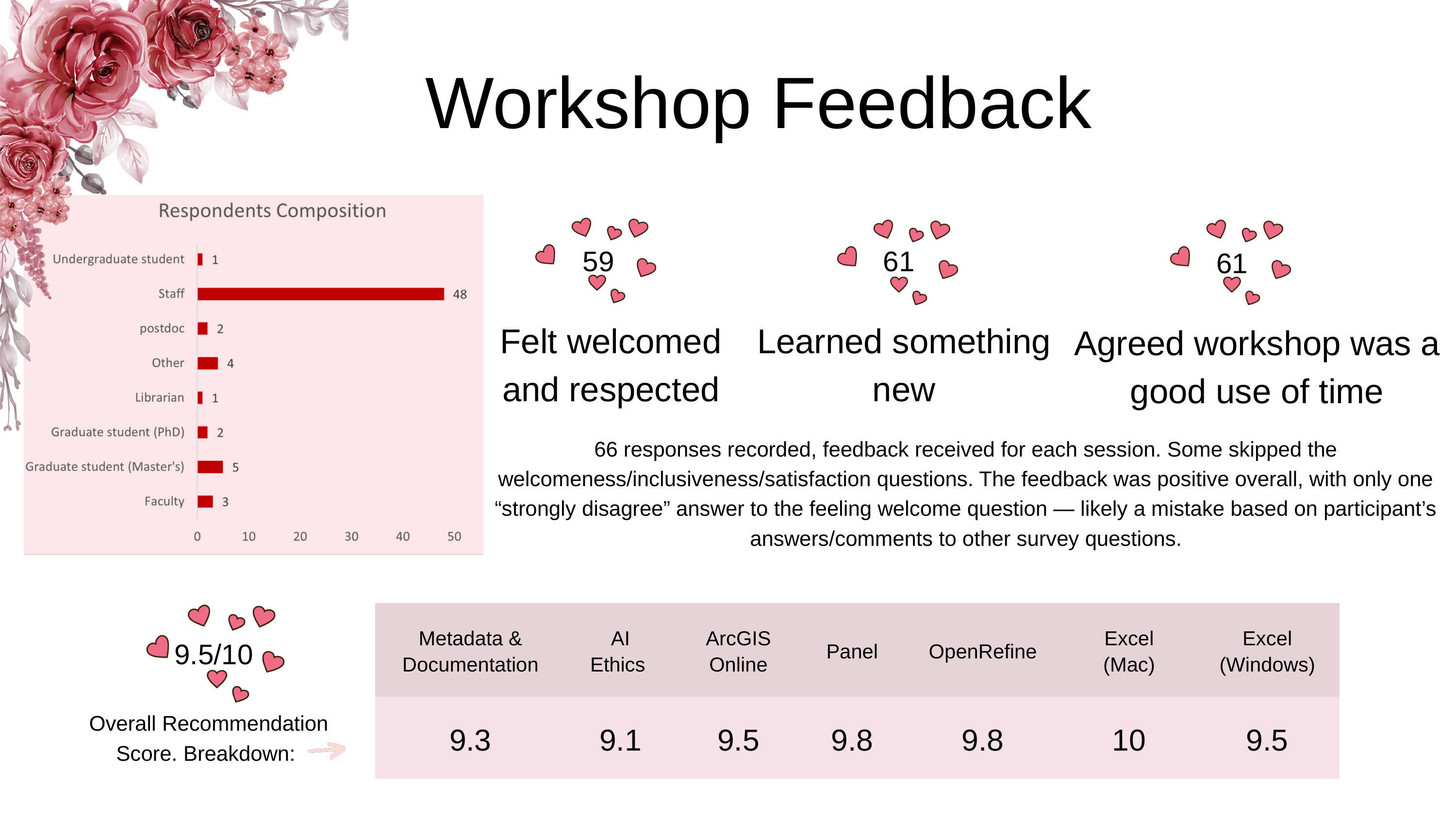

Workshop Feedback

59
61
61
Felt welcomed and respected
Learned something new
Agreed workshop was a good use of time
66 responses recorded, feedback received for each session. Some skipped the welcomeness/inclusiveness/satisfaction questions. The feedback was positive overall, with only one “strongly disagree” answer to the feeling welcome question — likely a mistake based on participant’s answers/comments to other survey questions.

| Metadata & Documentation | AI Ethics | ArcGIS Online | Panel | OpenRefine | Excel (Mac) | Excel (Windows) |
| --- | --- | --- | --- | --- | --- | --- |
| 9.3 | 9.1 | 9.5 | 9.8 | 9.8 | 10 | 9.5 |
9.5/10
Overall Recommendation Score. Breakdown: